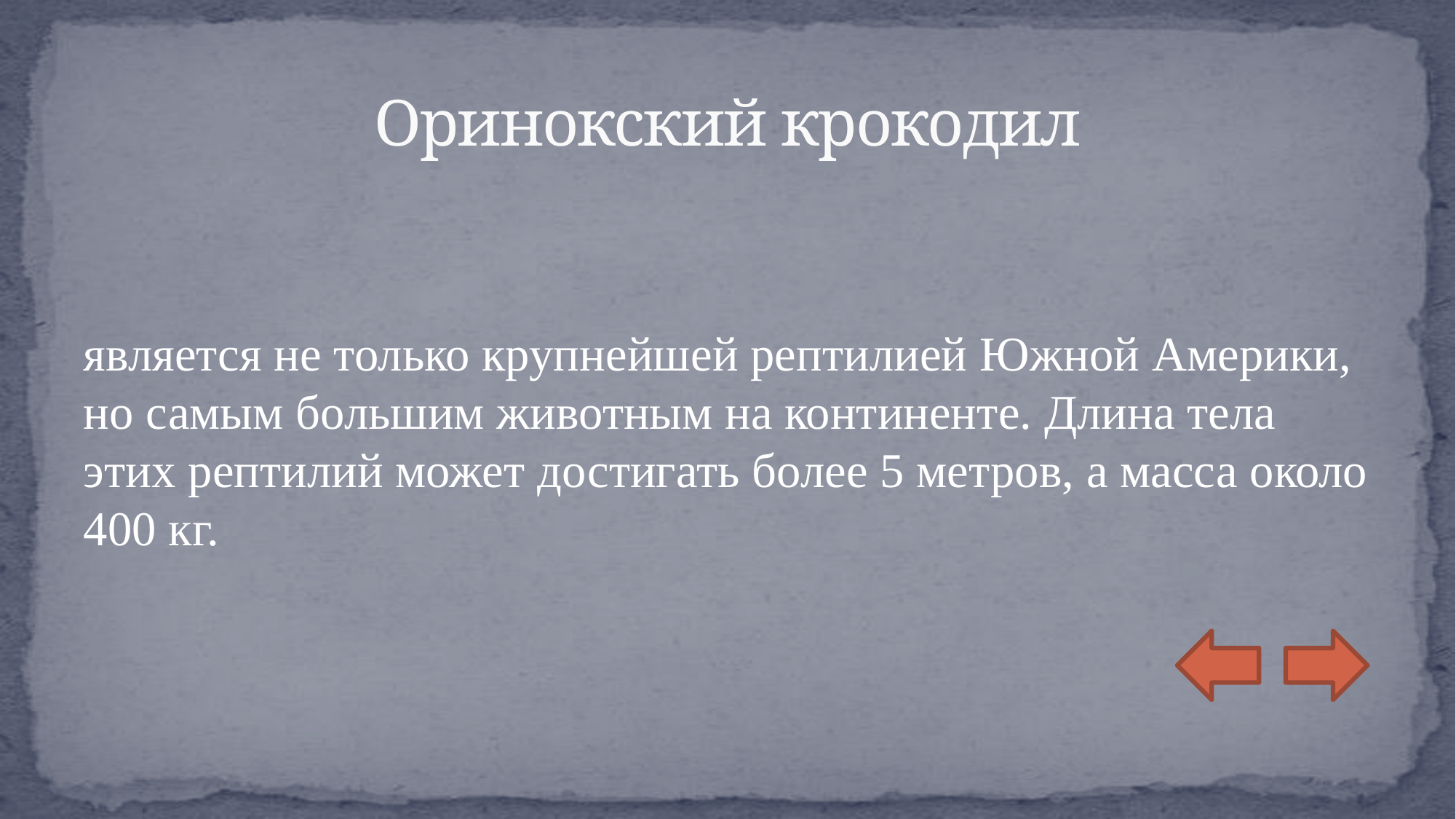

# Оринокский крокодил

является не только крупнейшей рептилией Южной Америки, но самым большим животным на континенте. Длина тела этих рептилий может достигать более 5 метров, а масса около 400 кг.